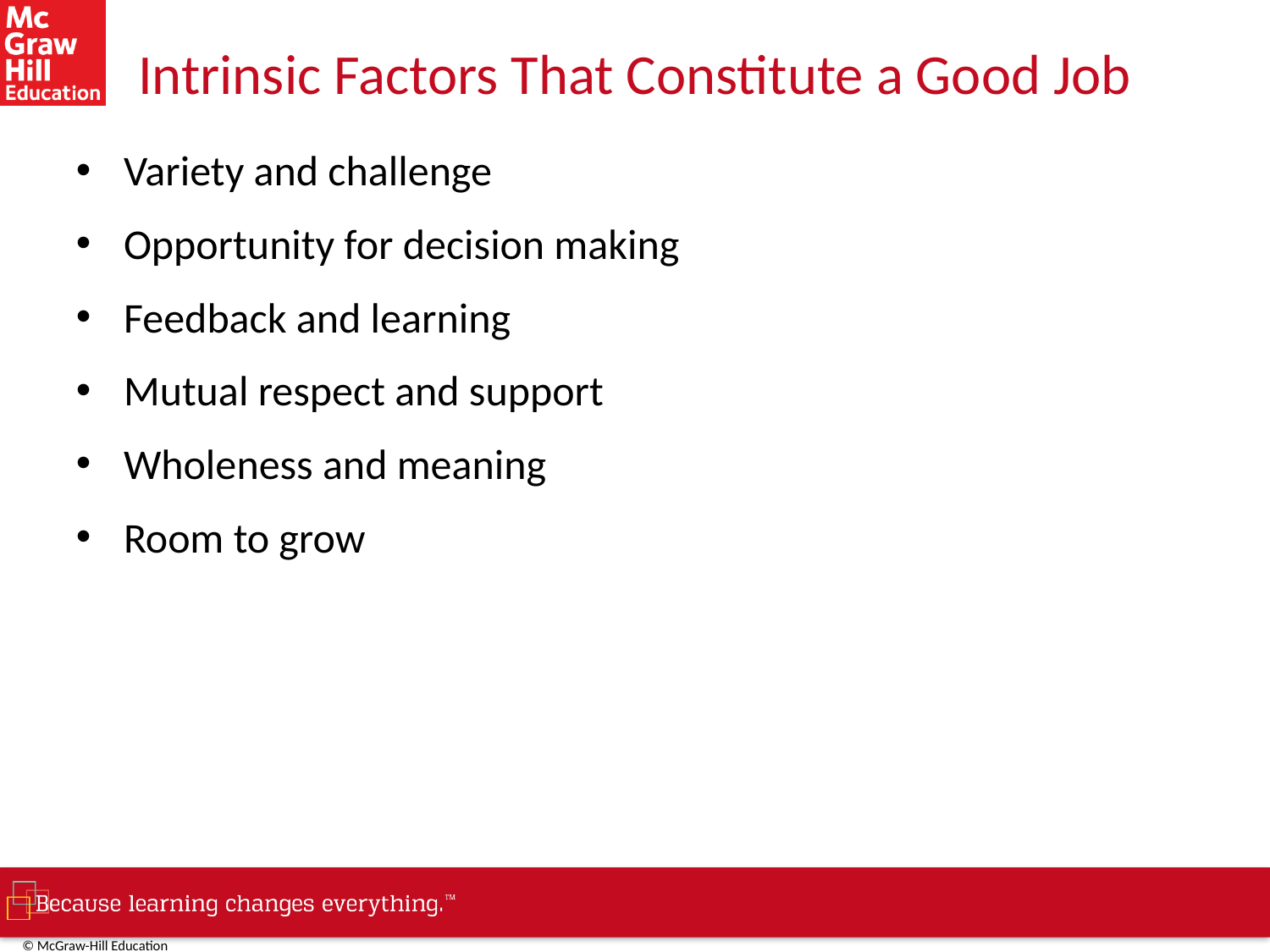

# Intrinsic Factors That Constitute a Good Job
Variety and challenge
Opportunity for decision making
Feedback and learning
Mutual respect and support
Wholeness and meaning
Room to grow